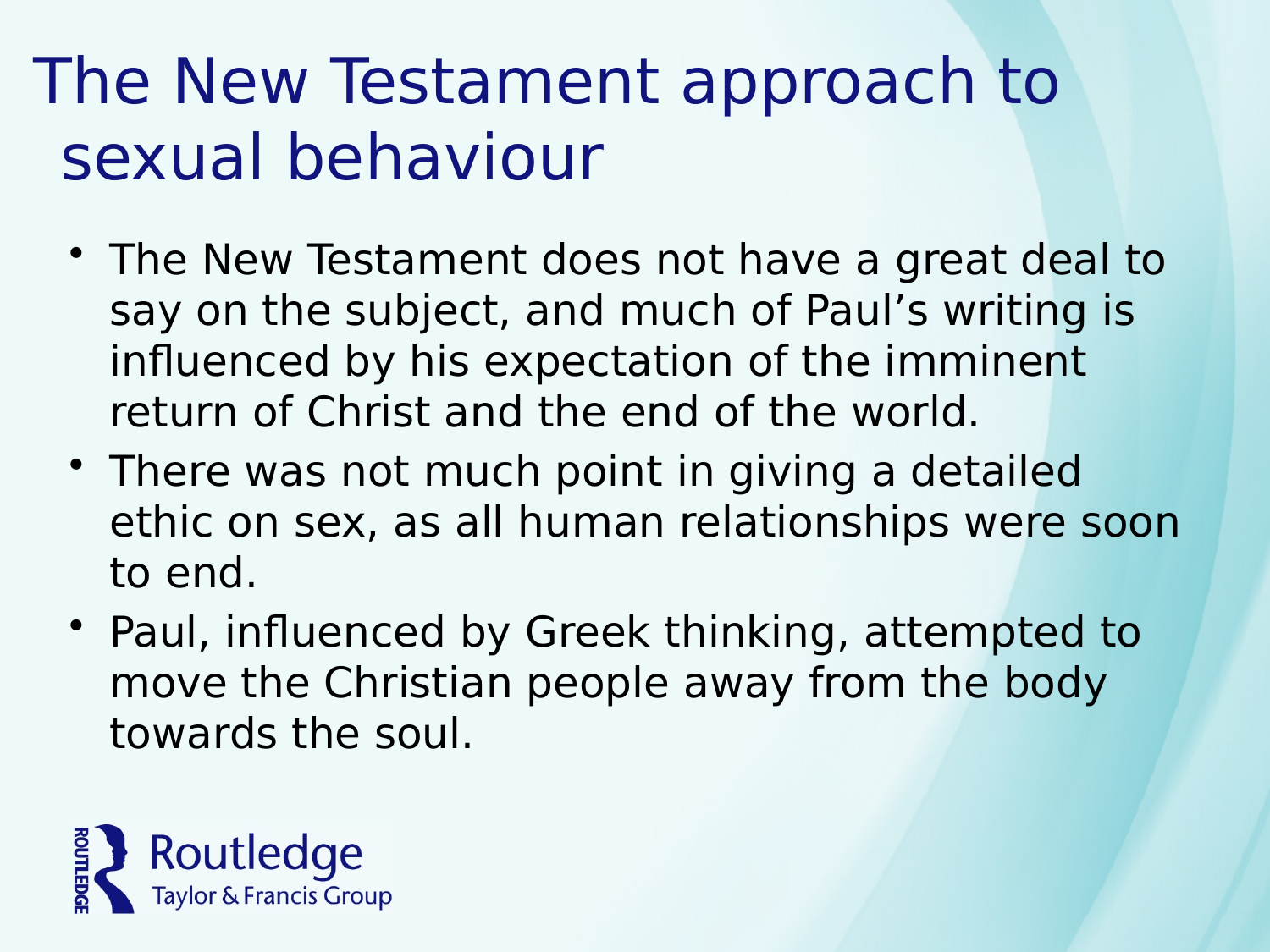

# The New Testament approach to sexual behaviour
The New Testament does not have a great deal to say on the subject, and much of Paul’s writing is influenced by his expectation of the imminent return of Christ and the end of the world.
There was not much point in giving a detailed ethic on sex, as all human relationships were soon to end.
Paul, influenced by Greek thinking, attempted to move the Christian people away from the body towards the soul.